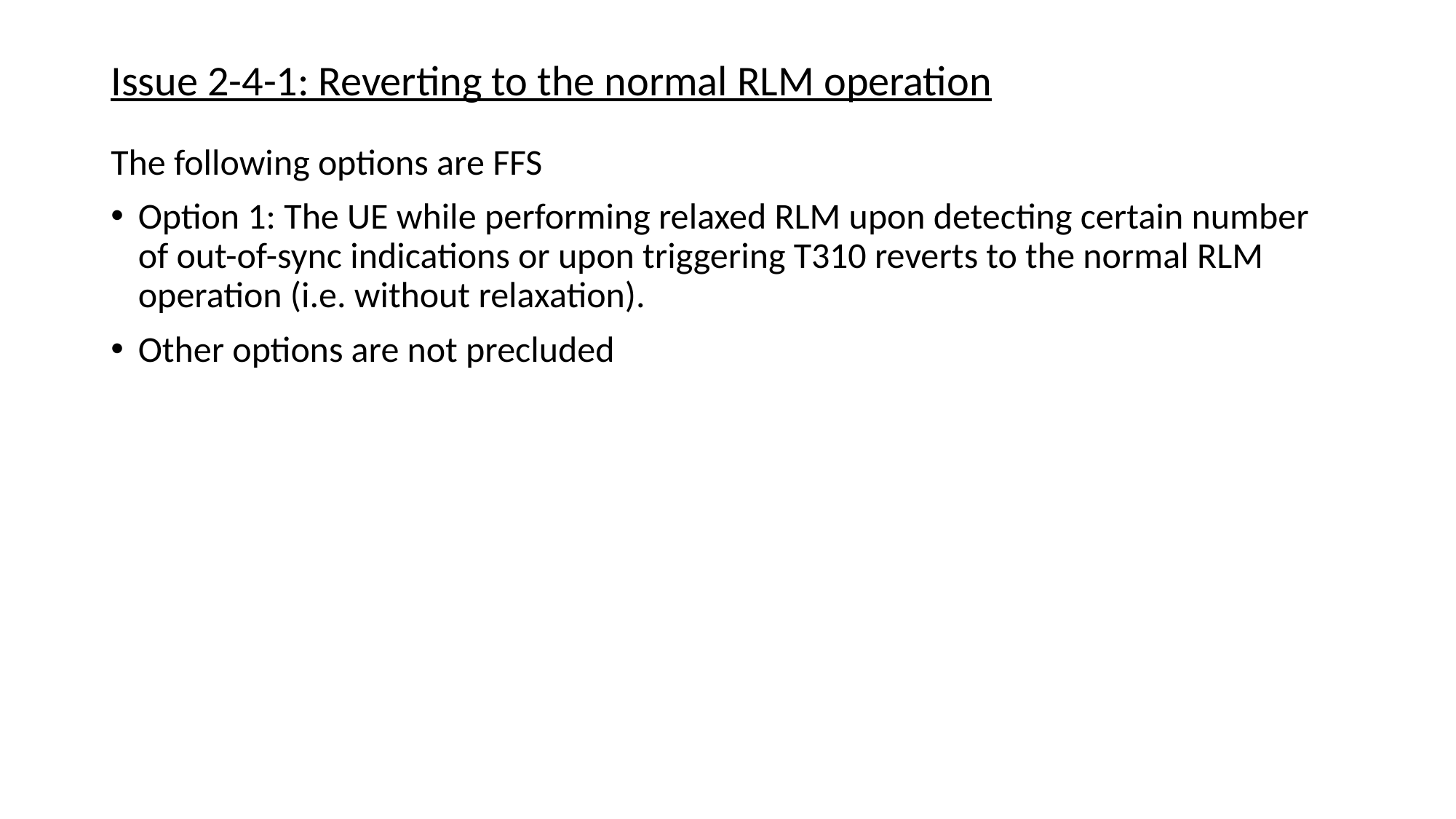

# Issue 2-4-1: Reverting to the normal RLM operation
The following options are FFS
Option 1: The UE while performing relaxed RLM upon detecting certain number of out-of-sync indications or upon triggering T310 reverts to the normal RLM operation (i.e. without relaxation).
Other options are not precluded